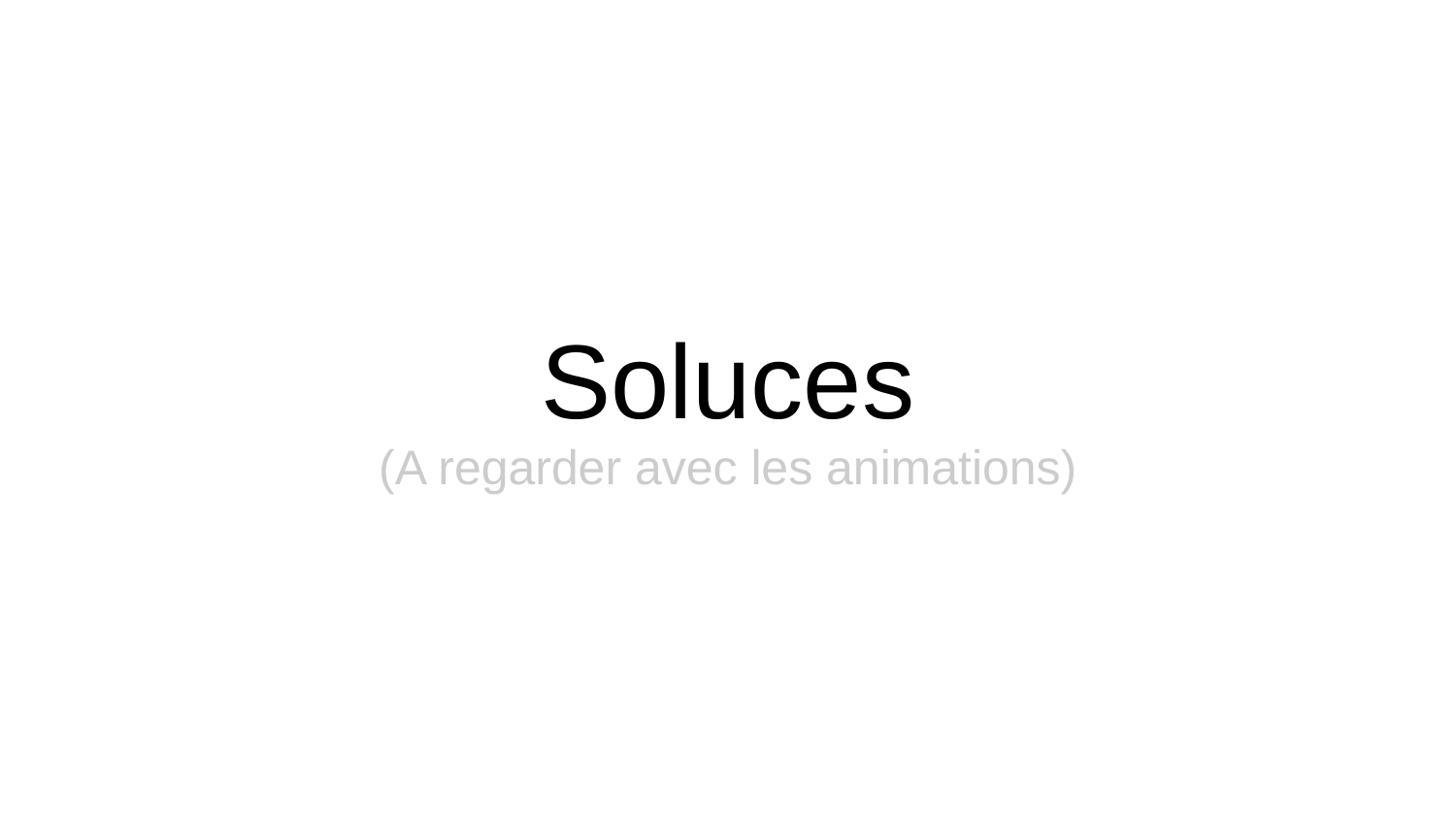

# Soluces
(A regarder avec les animations)